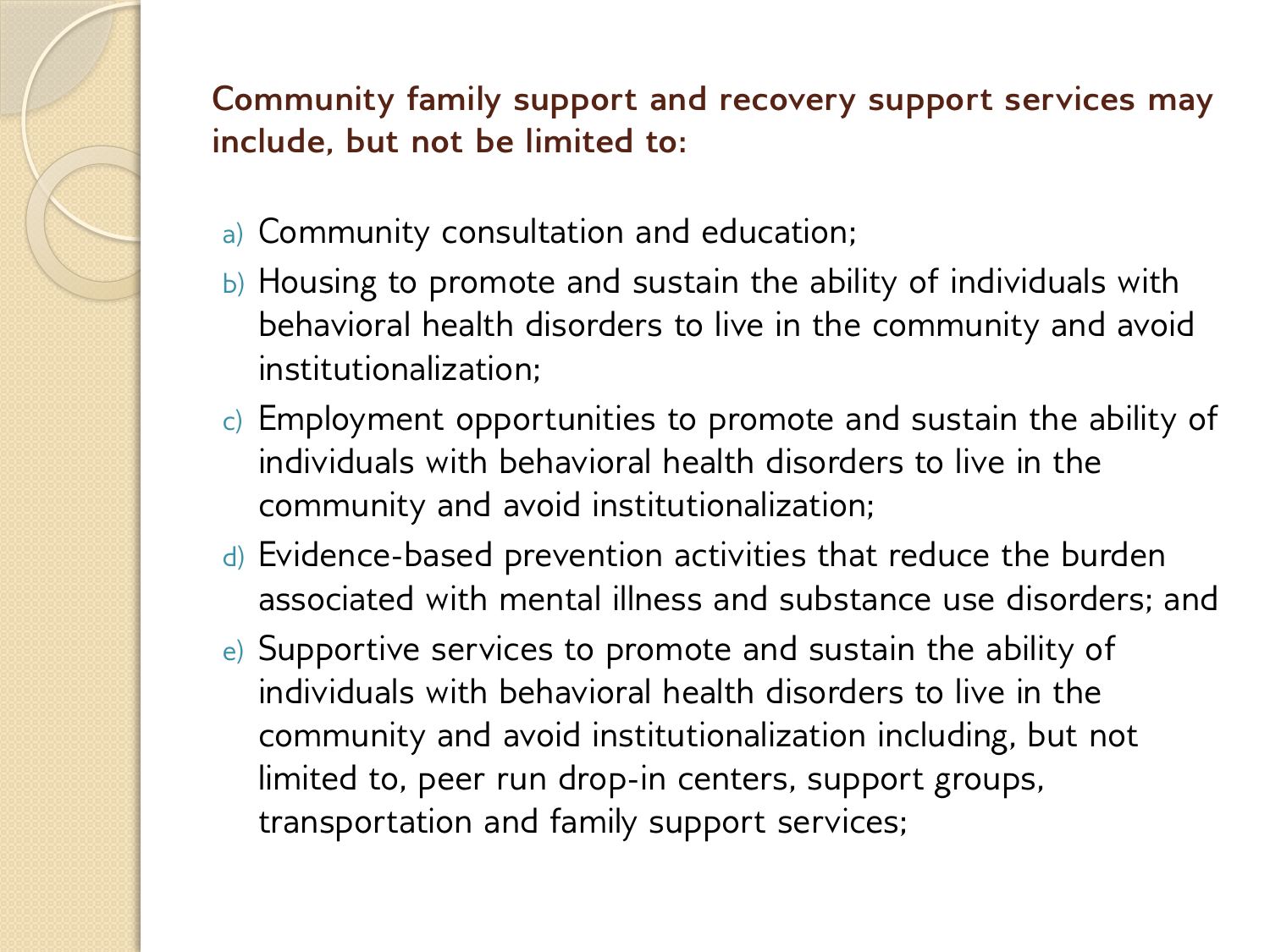

# Community family support and recovery support services may include, but not be limited to:
Community consultation and education;
Housing to promote and sustain the ability of individuals with behavioral health disorders to live in the community and avoid institutionalization;
Employment opportunities to promote and sustain the ability of individuals with behavioral health disorders to live in the community and avoid institutionalization;
Evidence-based prevention activities that reduce the burden associated with mental illness and substance use disorders; and
Supportive services to promote and sustain the ability of individuals with behavioral health disorders to live in the community and avoid institutionalization including, but not limited to, peer run drop-in centers, support groups, transportation and family support services;